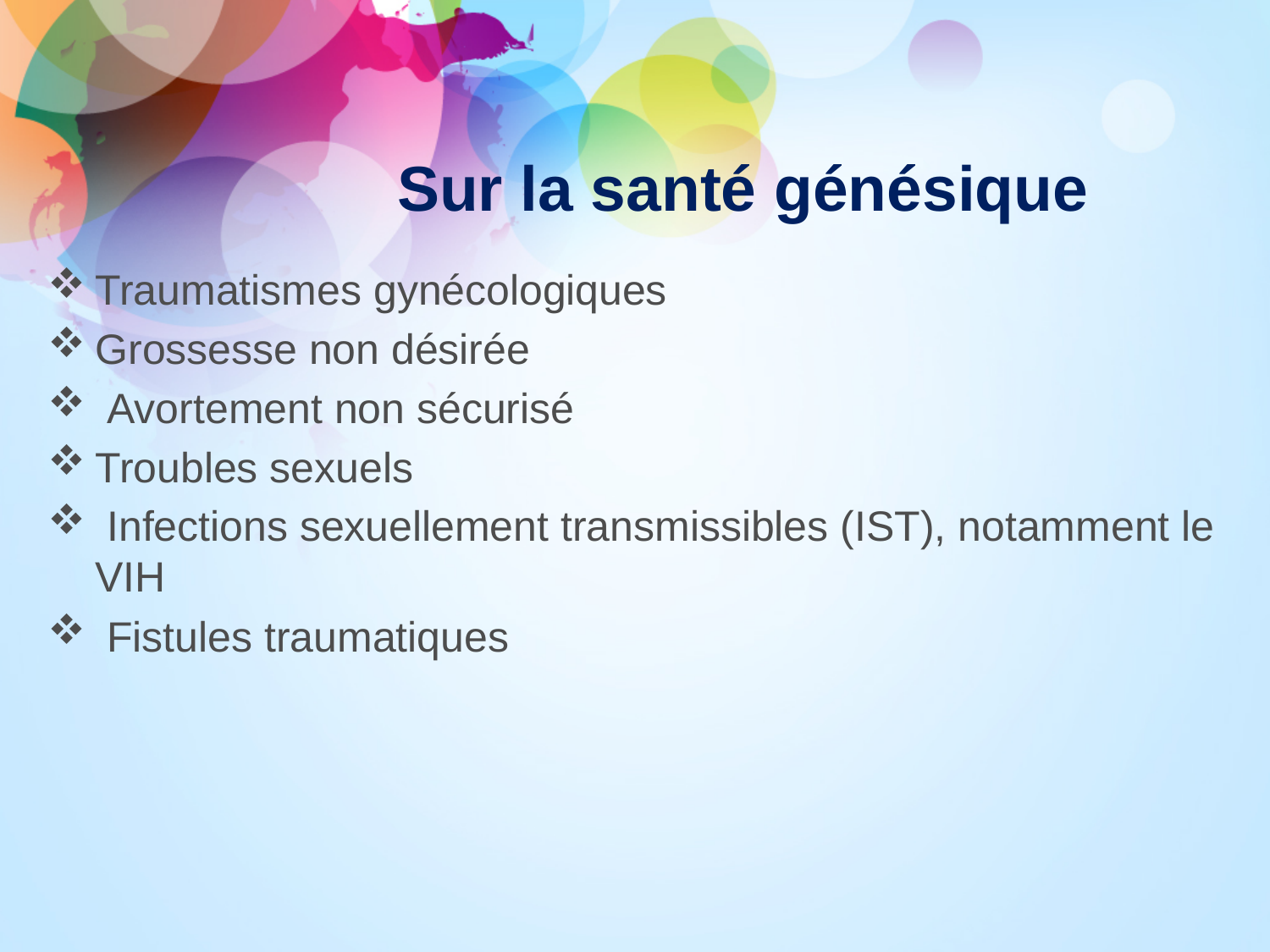

# Sur la santé génésique
Traumatismes gynécologiques
Grossesse non désirée
 Avortement non sécurisé
Troubles sexuels
 Infections sexuellement transmissibles (IST), notamment le VIH
 Fistules traumatiques